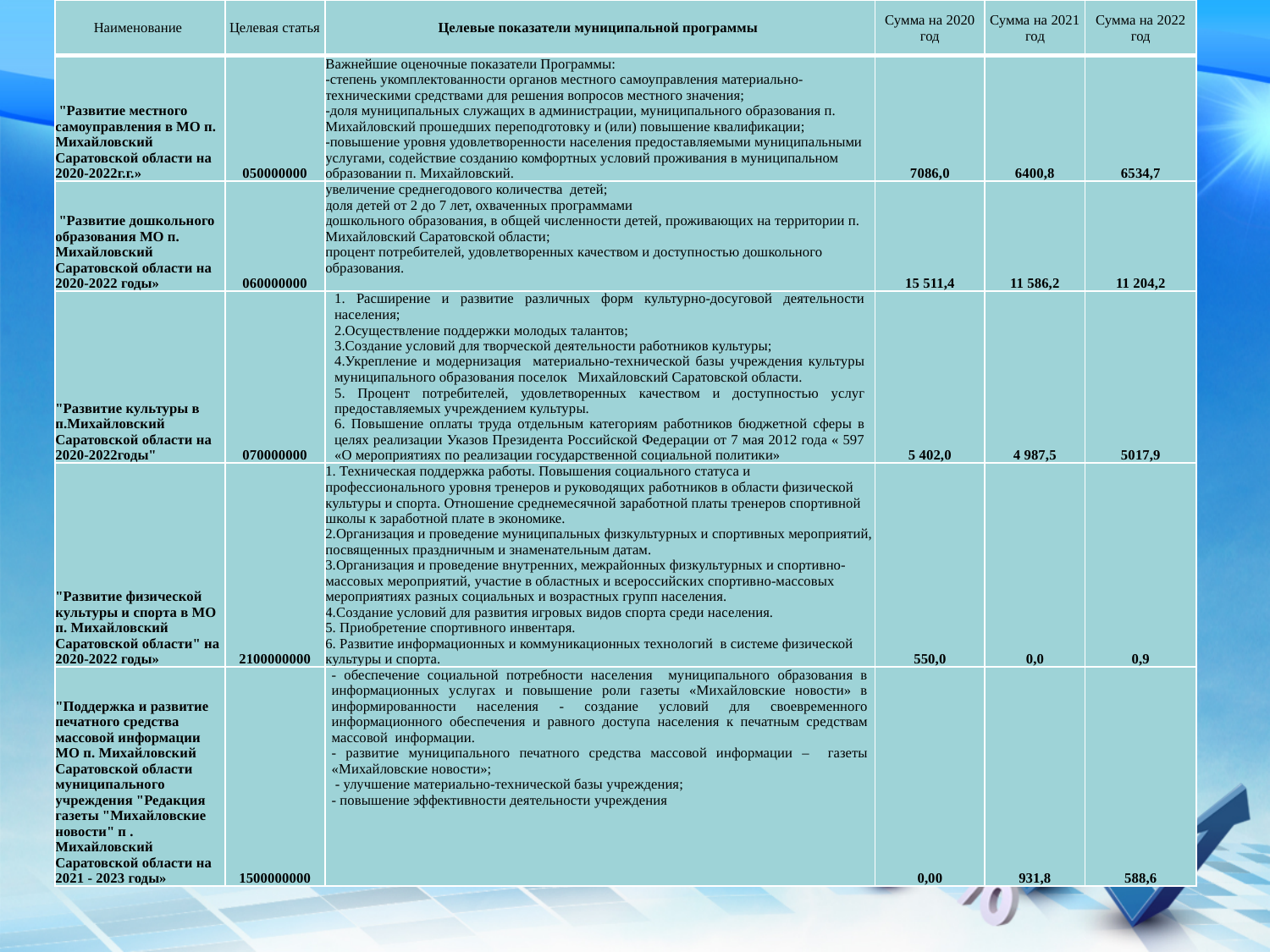

| Наименование | Целевая статья | Целевые показатели муниципальной программы | Сумма на 2020 год | Сумма на 2021 год | Сумма на 2022 год |
| --- | --- | --- | --- | --- | --- |
| "Развитие местного самоуправления в МО п. Михайловский Саратовской области на 2020-2022г.г.» | 050000000 | Важнейшие оценочные показатели Программы: -степень укомплектованности органов местного самоуправления материально-техническими средствами для решения вопросов местного значения; -доля муниципальных служащих в администрации, муниципального образования п. Михайловский прошедших переподготовку и (или) повышение квалификации; -повышение уровня удовлетворенности населения предоставляемыми муниципальными услугами, содействие созданию комфортных условий проживания в муниципальном образовании п. Михайловский. | 7086,0 | 6400,8 | 6534,7 |
| "Развитие дошкольного образования МО п. Михайловский Саратовской области на 2020-2022 годы» | 060000000 | увеличение среднегодового количества детей; доля детей от 2 до 7 лет, охваченных программами дошкольного образования, в общей численности детей, проживающих на территории п. Михайловский Саратовской области; процент потребителей, удовлетворенных качеством и доступностью дошкольного образования. | 15 511,4 | 11 586,2 | 11 204,2 |
| "Развитие культуры в п.Михайловский Саратовской области на 2020-2022годы" | 070000000 | 1. Расширение и развитие различных форм культурно-досуговой деятельности населения; 2.Осуществление поддержки молодых талантов; 3.Создание условий для творческой деятельности работников культуры; 4.Укрепление и модернизация материально-технической базы учреждения культуры муниципального образования поселок Михайловский Саратовской области. 5. Процент потребителей, удовлетворенных качеством и доступностью услуг предоставляемых учреждением культуры. 6. Повышение оплаты труда отдельным категориям работников бюджетной сферы в целях реализации Указов Президента Российской Федерации от 7 мая 2012 года « 597 «О мероприятиях по реализации государственной социальной политики» | 5 402,0 | 4 987,5 | 5017,9 |
| "Развитие физической культуры и спорта в МО п. Михайловский Саратовской области" на 2020-2022 годы» | 2100000000 | 1. Техническая поддержка работы. Повышения социального статуса и профессионального уровня тренеров и руководящих работников в области физической культуры и спорта. Отношение среднемесячной заработной платы тренеров спортивной школы к заработной плате в экономике. 2.Организация и проведение муниципальных физкультурных и спортивных мероприятий, посвященных праздничным и знаменательным датам. 3.Организация и проведение внутренних, межрайонных физкультурных и спортивно-массовых мероприятий, участие в областных и всероссийских спортивно-массовых мероприятиях разных социальных и возрастных групп населения. 4.Создание условий для развития игровых видов спорта среди населения. 5. Приобретение спортивного инвентаря. 6. Развитие информационных и коммуникационных технологий в системе физической культуры и спорта. | 550,0 | 0,0 | 0,9 |
| "Поддержка и развитие печатного средства массовой информации МО п. Михайловский Саратовской области муниципального учреждения "Редакция газеты "Михайловские новости" п . Михайловский Саратовской области на 2021 - 2023 годы» | 1500000000 | - обеспечение социальной потребности населения муниципального образования в информационных услугах и повышение роли газеты «Михайловские новости» в информированности населения - создание условий для своевременного информационного обеспечения и равного доступа населения к печатным средствам массовой информации. - развитие муниципального печатного средства массовой информации – газеты «Михайловские новости»; - улучшение материально-технической базы учреждения; - повышение эффективности деятельности учреждения | 0,00 | 931,8 | 588,6 |